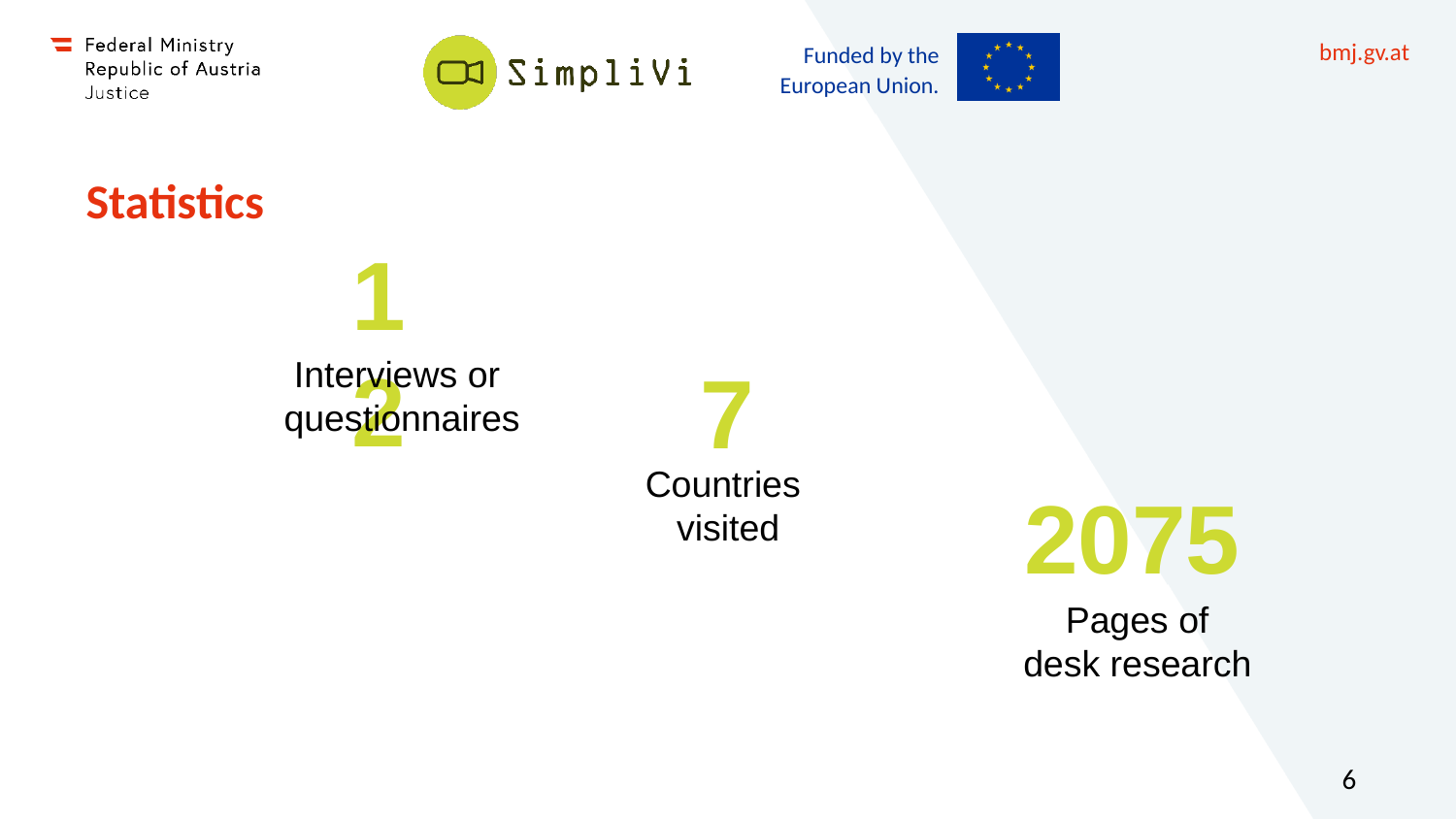

# Statistics
12
Interviews or
questionnaires
7
Countries
visited
2075
Pages of
desk research
6